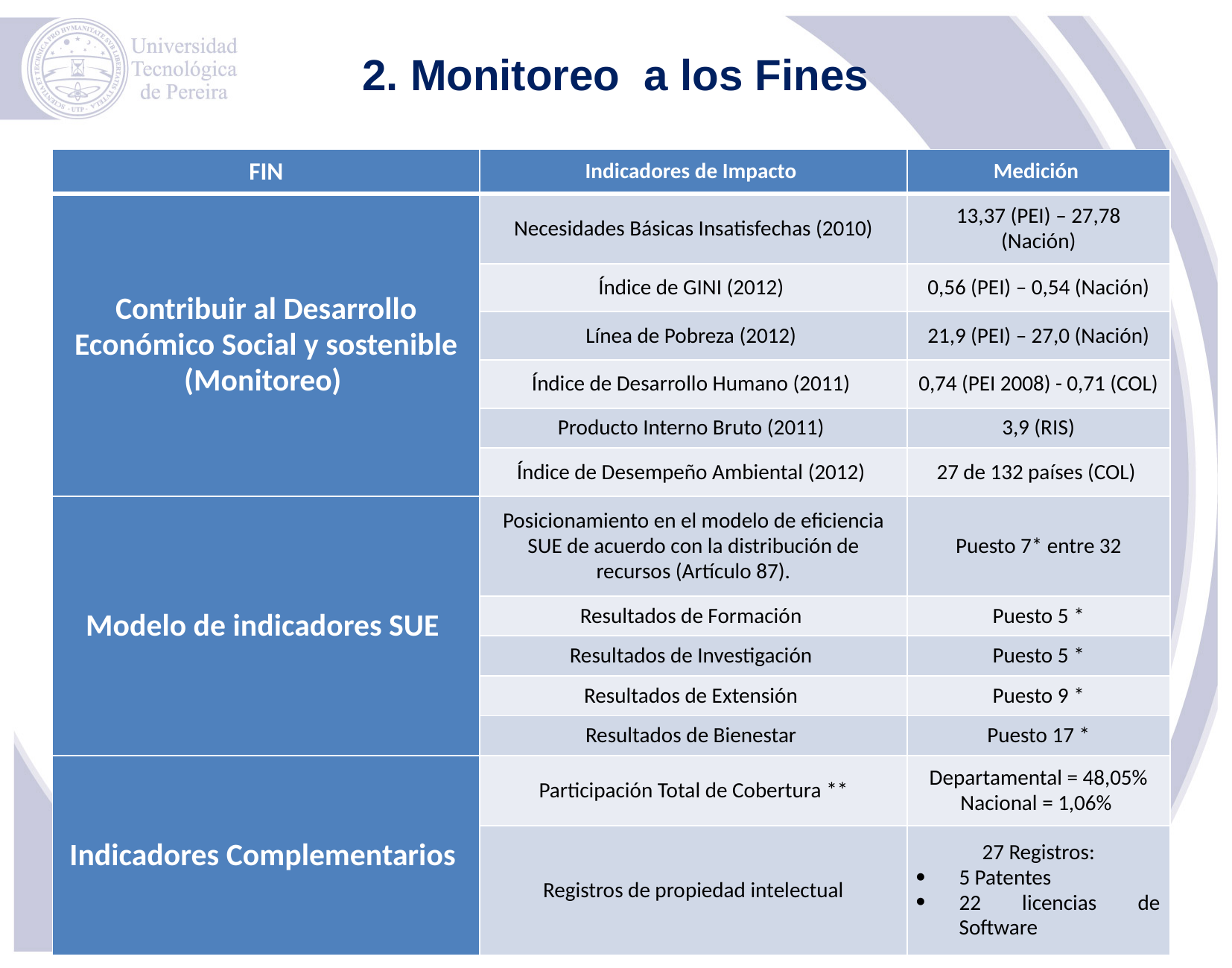

2. Monitoreo  a los Fines
| FIN | Indicadores de Impacto | Medición |
| --- | --- | --- |
| Contribuir al Desarrollo Económico Social y sostenible (Monitoreo) | Necesidades Básicas Insatisfechas (2010) | 13,37 (PEI) – 27,78 (Nación) |
|  | Índice de GINI (2012) | 0,56 (PEI) – 0,54 (Nación) |
|  | Línea de Pobreza (2012) | 21,9 (PEI) – 27,0 (Nación) |
|  | Índice de Desarrollo Humano (2011) | 0,74 (PEI 2008) - 0,71 (COL) |
|  | Producto Interno Bruto (2011) | 3,9 (RIS) |
|  | Índice de Desempeño Ambiental (2012) | 27 de 132 países (COL) |
| Modelo de indicadores SUE | Posicionamiento en el modelo de eficiencia SUE de acuerdo con la distribución de recursos (Artículo 87). | Puesto 7\* entre 32 |
|  | Resultados de Formación | Puesto 5 \* |
|  | Resultados de Investigación | Puesto 5 \* |
|  | Resultados de Extensión | Puesto 9 \* |
|  | Resultados de Bienestar | Puesto 17 \* |
| Indicadores Complementarios | Participación Total de Cobertura \*\* | Departamental = 48,05% Nacional = 1,06% |
|  | Registros de propiedad intelectual | 27 Registros: 5 Patentes 22 licencias de Software |
Nota*: Posicionamiento de la universidad por distribución de recursos en el sistema de indicadores de gestión de las Universidades públicas a nivel nacional.